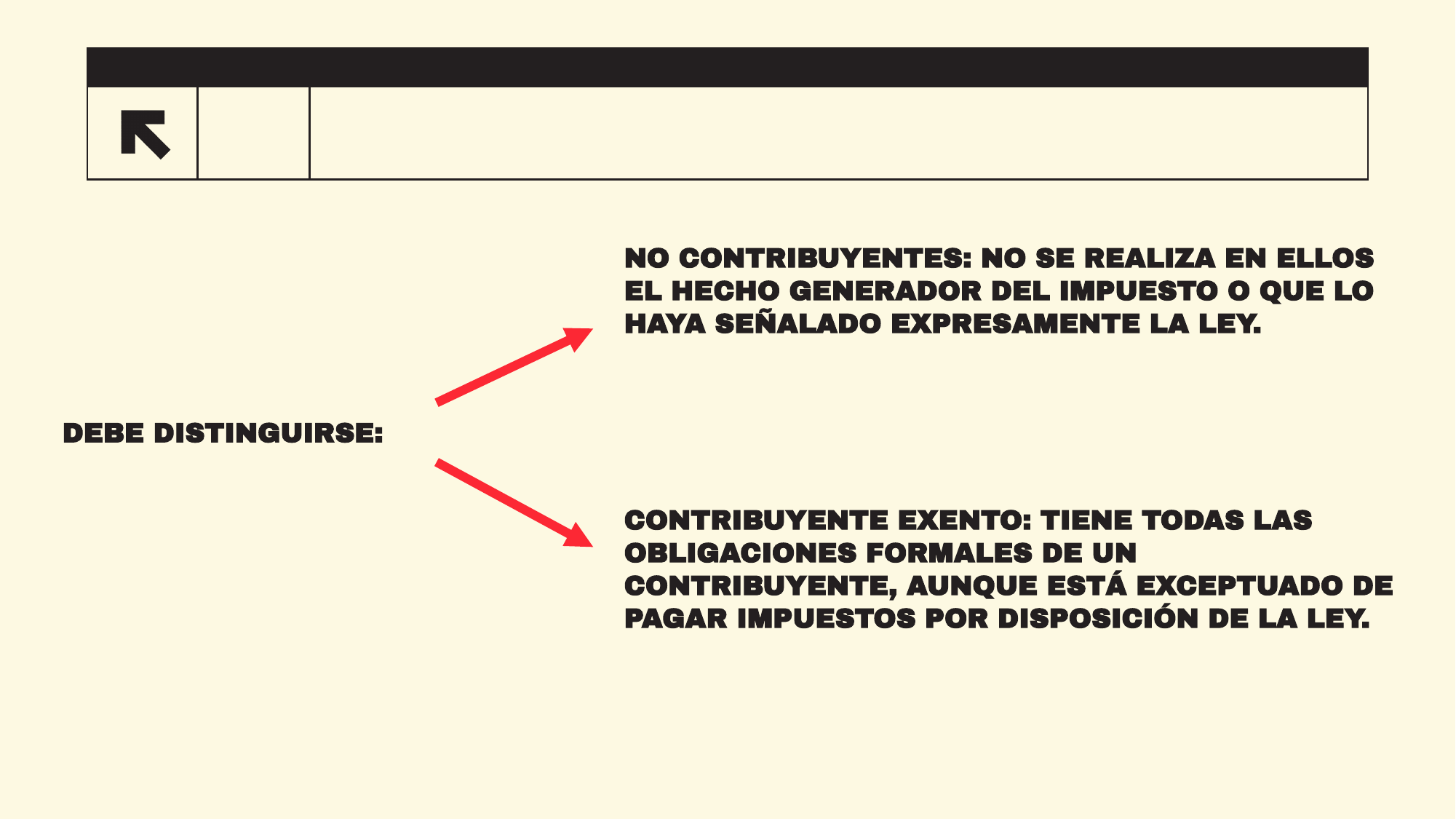

34
NO CONTRIBUYENTES: NO SE REALIZA EN ELLOS EL HECHO GENERADOR DEL IMPUESTO O QUE LO HAYA SEÑALADO EXPRESAMENTE LA LEY.

CONTRIBUYENTE EXENTO: TIENE TODAS LAS OBLIGACIONES FORMALES DE UN CONTRIBUYENTE, AUNQUE ESTÁ EXCEPTUADO DE PAGAR IMPUESTOS POR DISPOSICIÓN DE LA LEY.
DEBE DISTINGUIRSE: